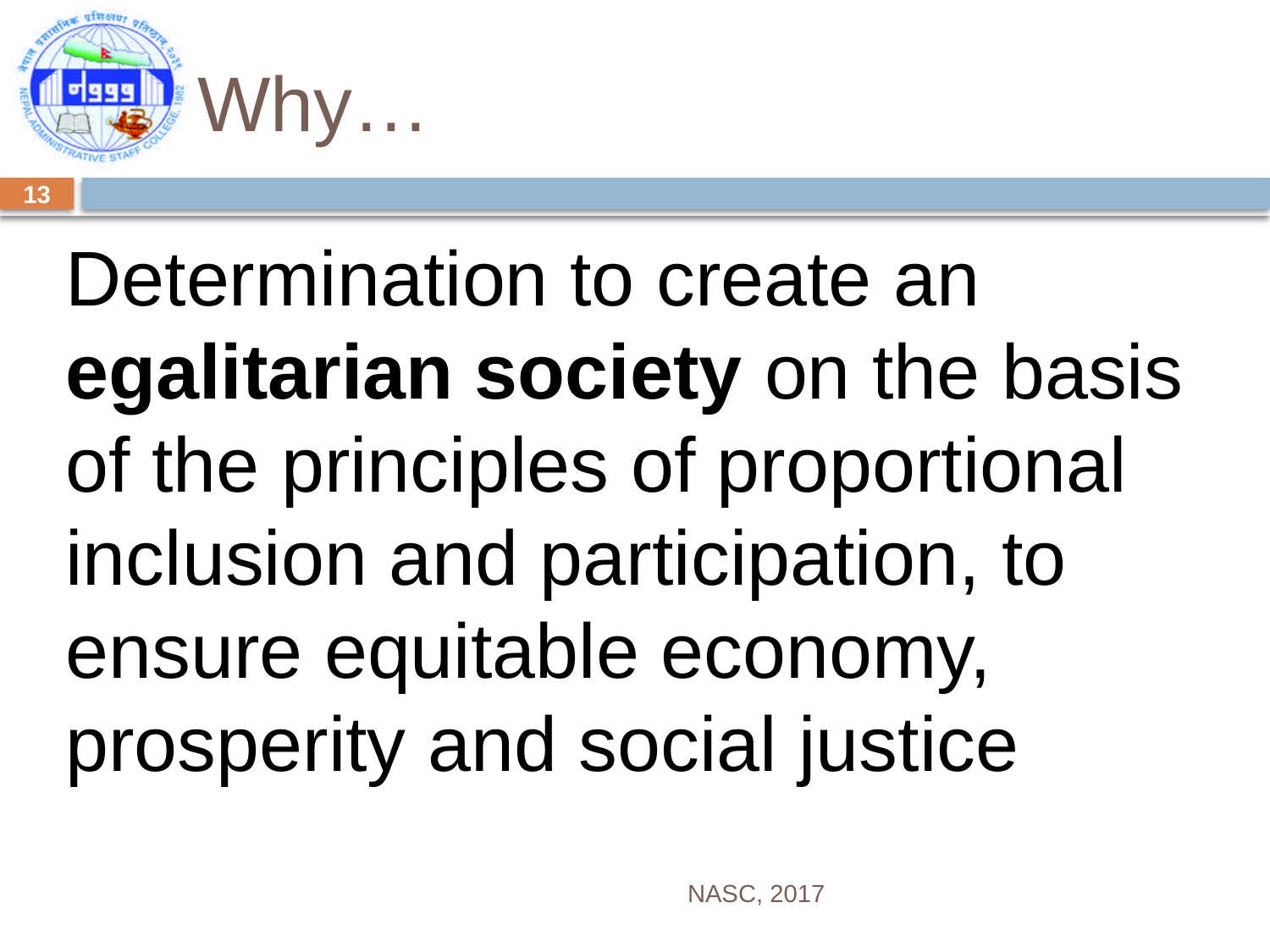

# Why…
13
Determination to create an egalitarian society on the basis of the principles of proportional inclusion and participation, to ensure equitable economy, prosperity and social justice
NASC, 2017